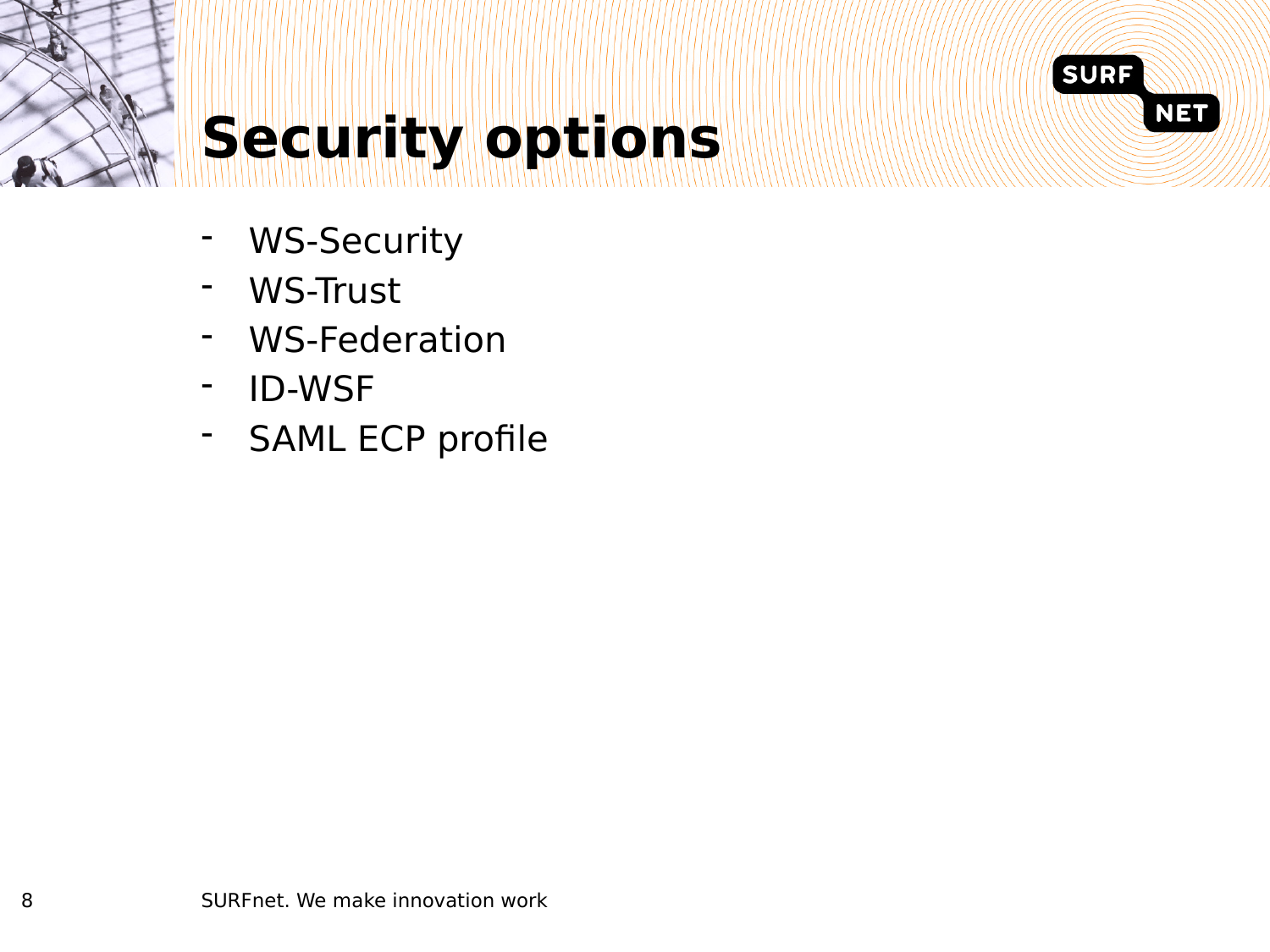

# Security options
WS-Security
WS-Trust
WS-Federation
ID-WSF
SAML ECP profile
8
SURFnet. We make innovation work